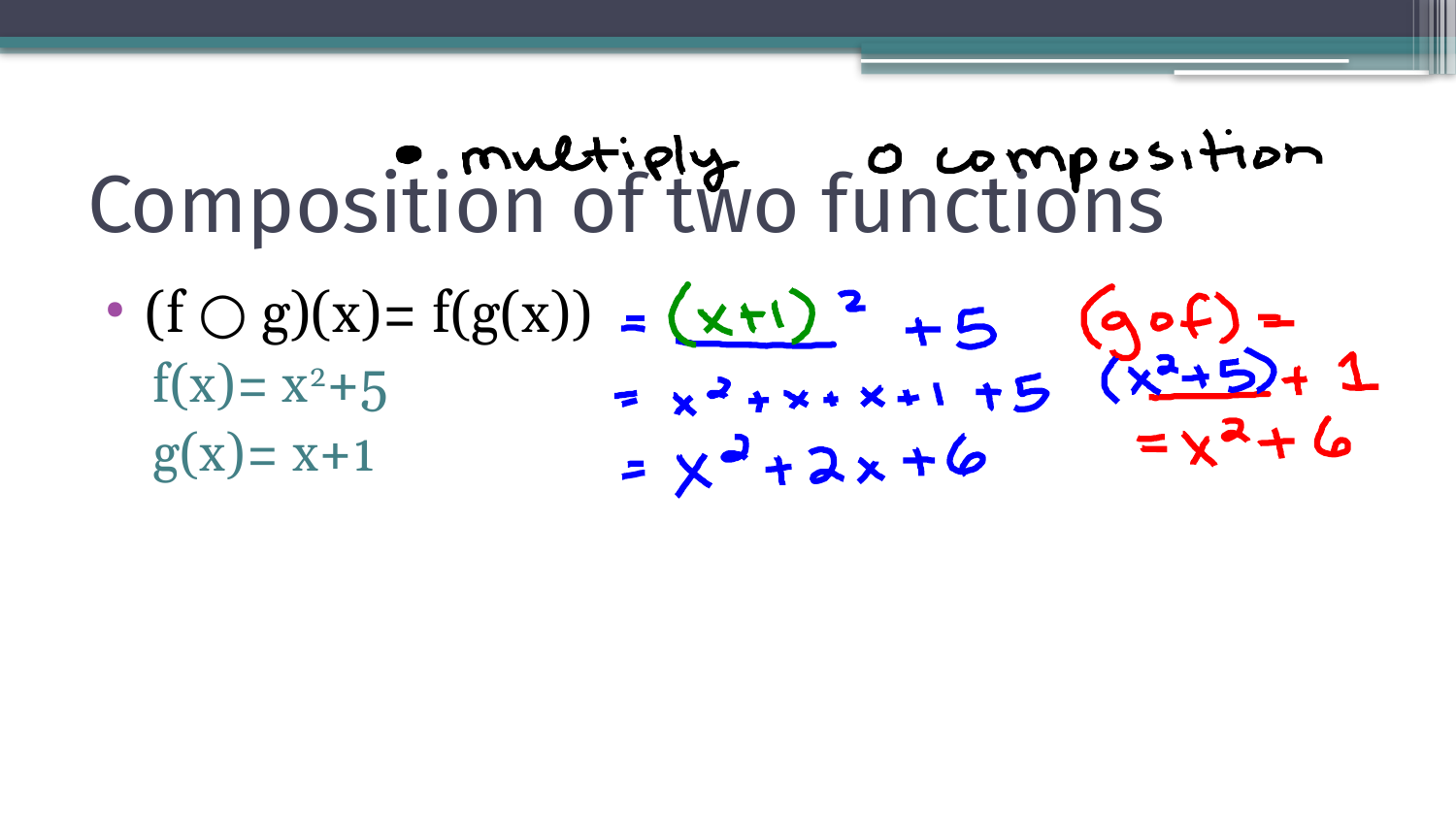

# Composition of two functions

(f ○ g)(x)= f(g(x))
f(x)= x2+5
g(x)= x+1